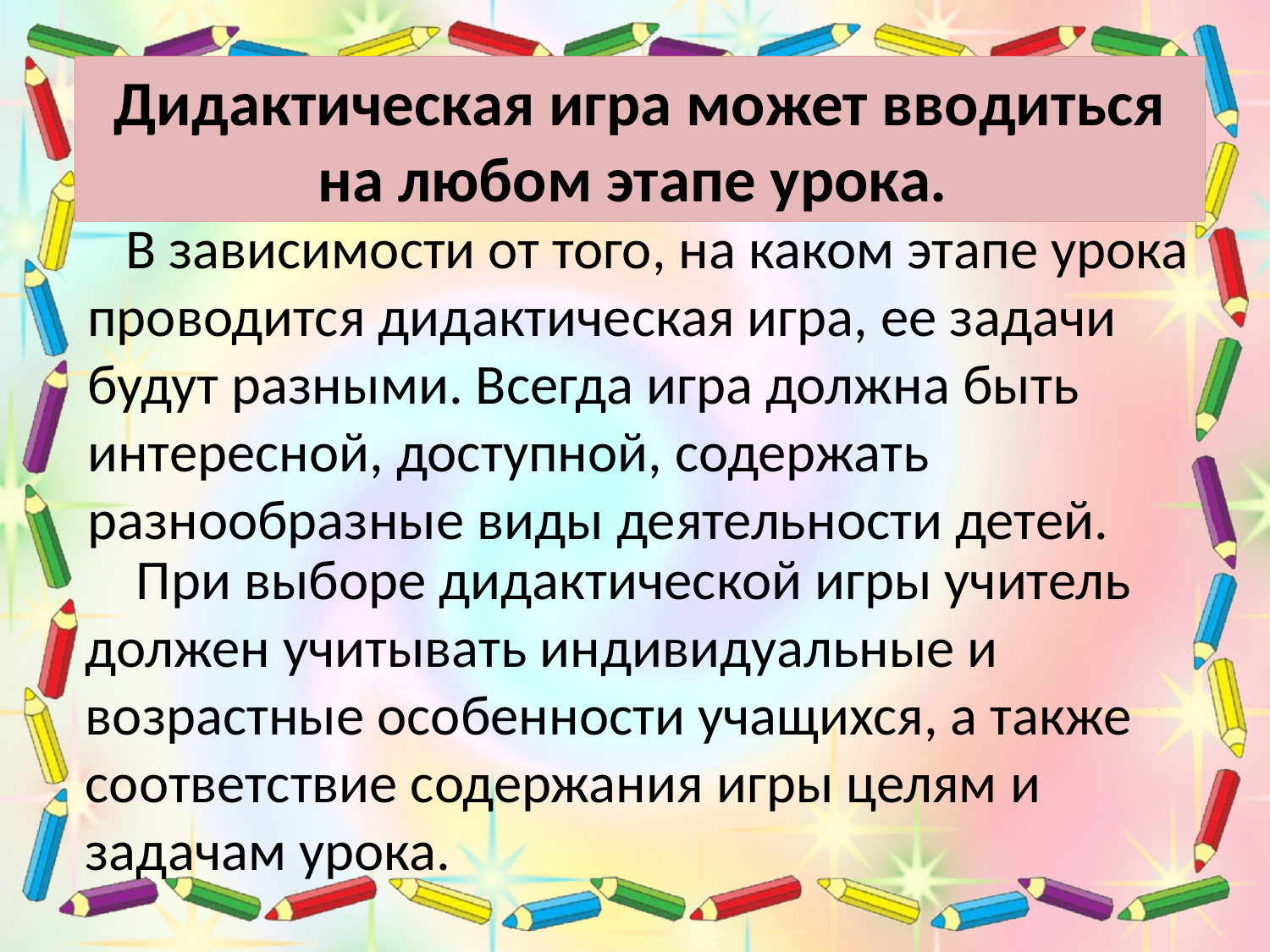

Дидактическая игра может вводиться на любом этапе урока.
   В зависимости от того, на каком этапе урока проводится дидактическая игра, ее задачи будут разными. Всегда игра должна быть интересной, доступной, содержать разнообразные виды деятельности детей.

    При выборе дидактической игры учитель должен учитывать индивидуальные и возрастные особенности учащихся, а также соответствие содержания игры целям и задачам урока.